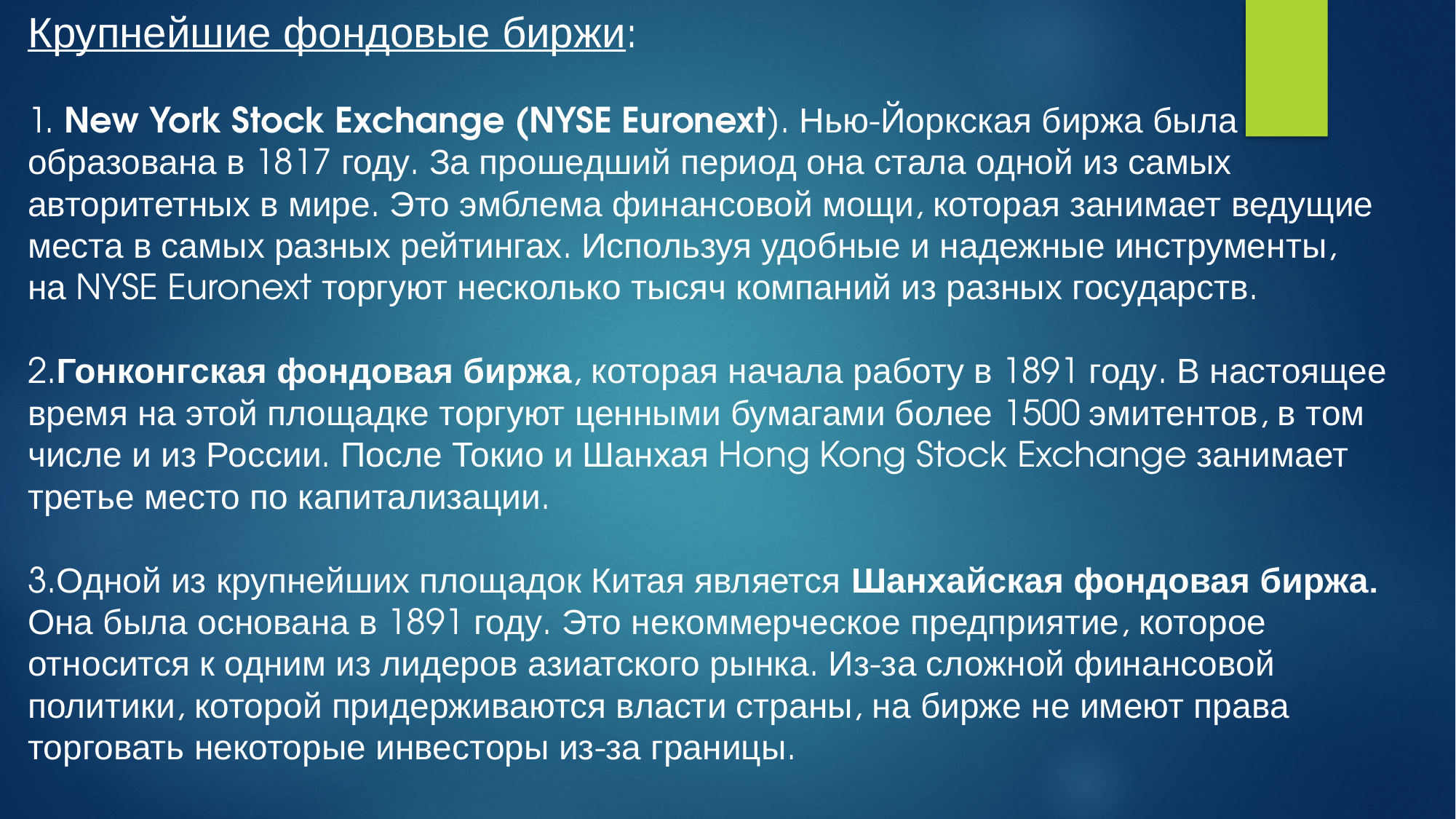

Крупнейшие фондовые биржи:

1. New York Stock Exchange (NYSE Euronext). Нью-Йоркская биржа была образована в 1817 году. За прошедший период она стала одной из самых авторитетных в мире. Это эмблема финансовой мощи, которая занимает ведущие места в самых разных рейтингах. Используя удобные и надежные инструменты, на NYSE Euronext торгуют несколько тысяч компаний из разных государств.

2.Гонконгская фондовая биржа, которая начала работу в 1891 году. В настоящее время на этой площадке торгуют ценными бумагами более 1500 эмитентов, в том числе и из России. После Токио и Шанхая Hong Kong Stock Exchange занимает третье место по капитализации.

3.Одной из крупнейших площадок Китая является Шанхайская фондовая биржа. Она была основана в 1891 году. Это некоммерческое предприятие, которое относится к одним из лидеров азиатского рынка. Из-за сложной финансовой политики, которой придерживаются власти страны, на бирже не имеют права торговать некоторые инвесторы из-за границы.